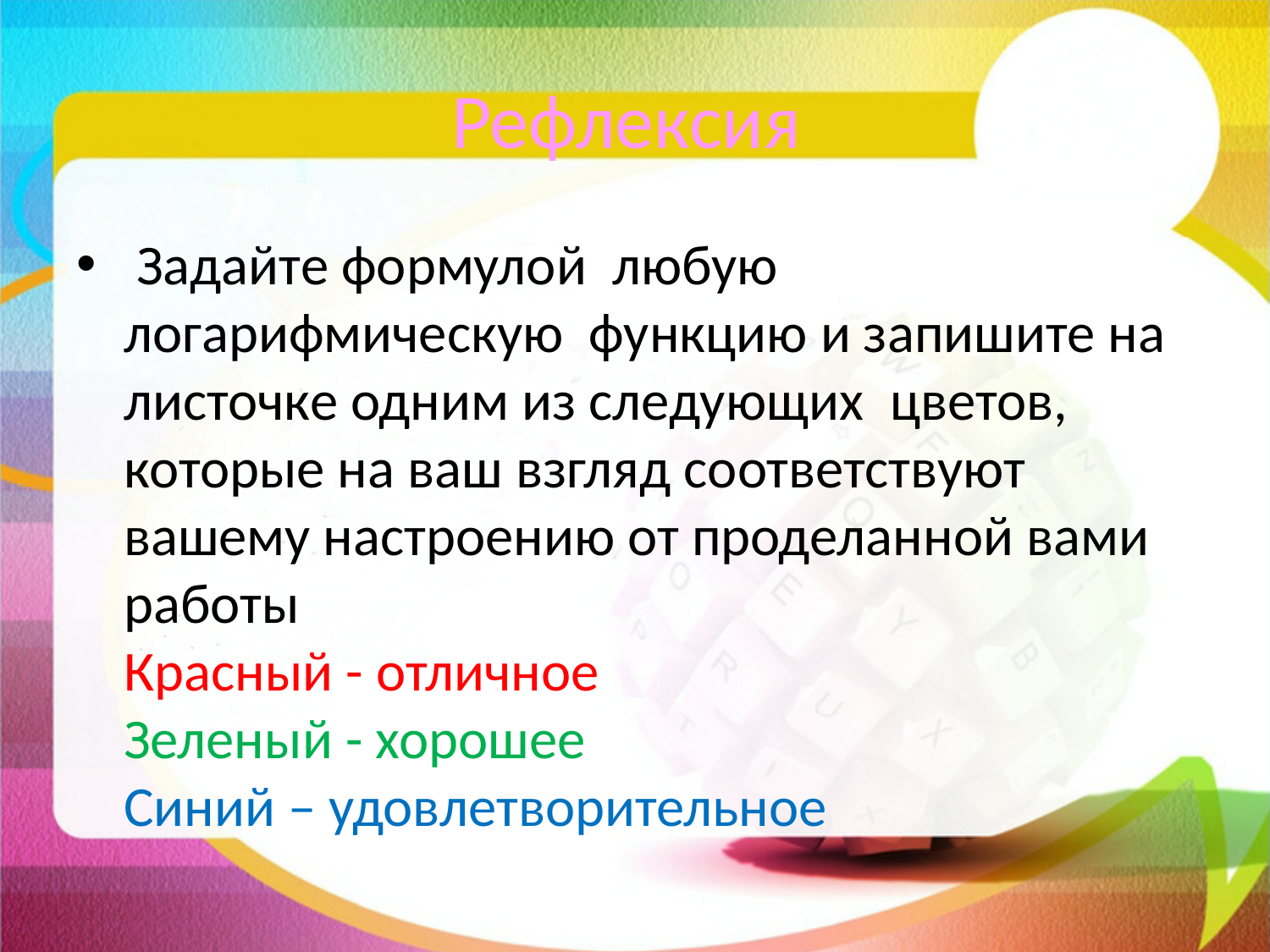

# Рефлексия
 Задайте формулой  любую логарифмическую  функцию и запишите на листочке одним из следующих  цветов, которые на ваш взгляд соответствуют вашему настроению от проделанной вами работы
Красный - отличное
Зеленый - хорошее
Синий – удовлетворительное